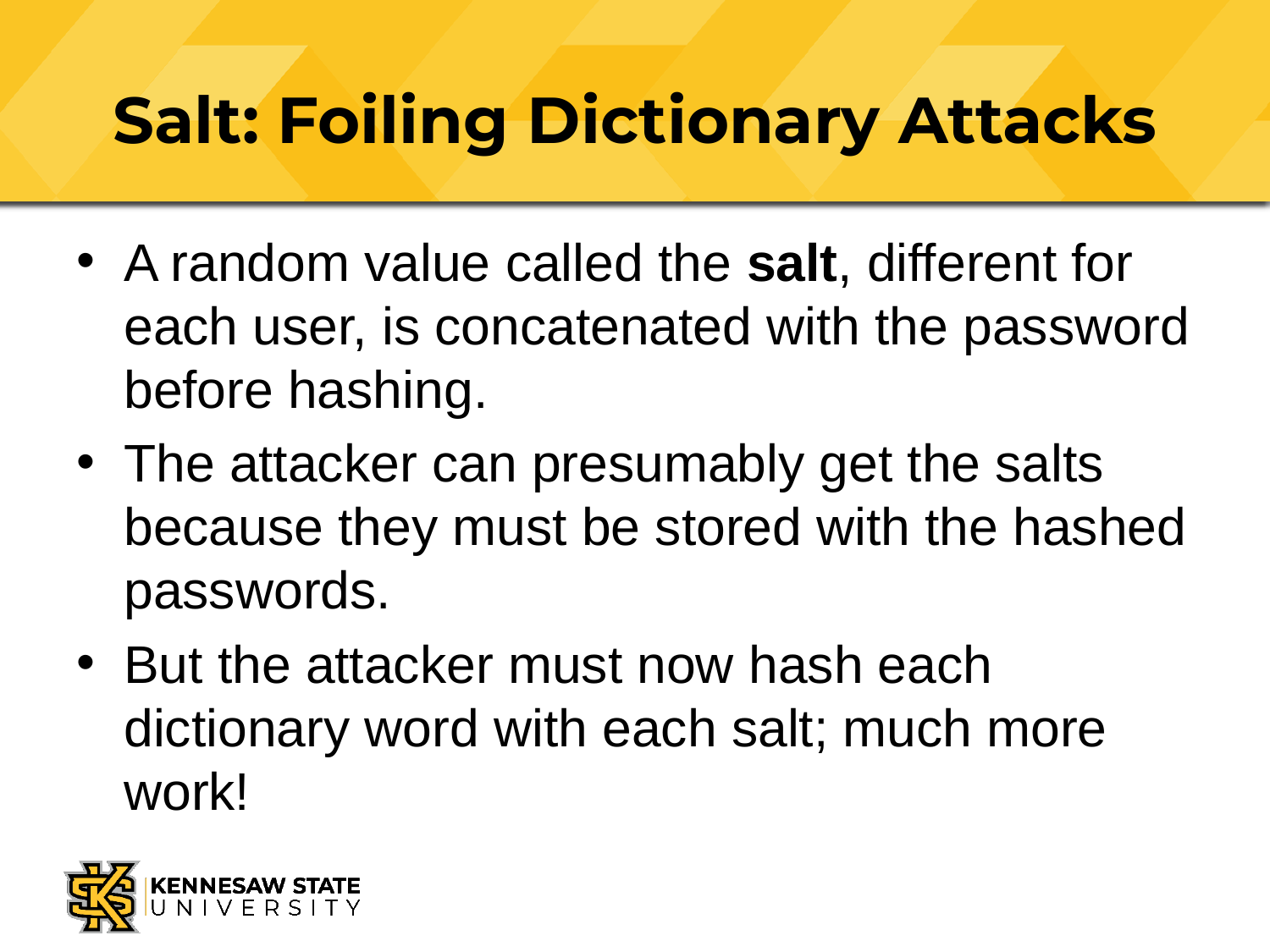

# Salt: Foiling Dictionary Attacks
A random value called the salt, different for each user, is concatenated with the password before hashing.
The attacker can presumably get the salts because they must be stored with the hashed passwords.
But the attacker must now hash each dictionary word with each salt; much more work!